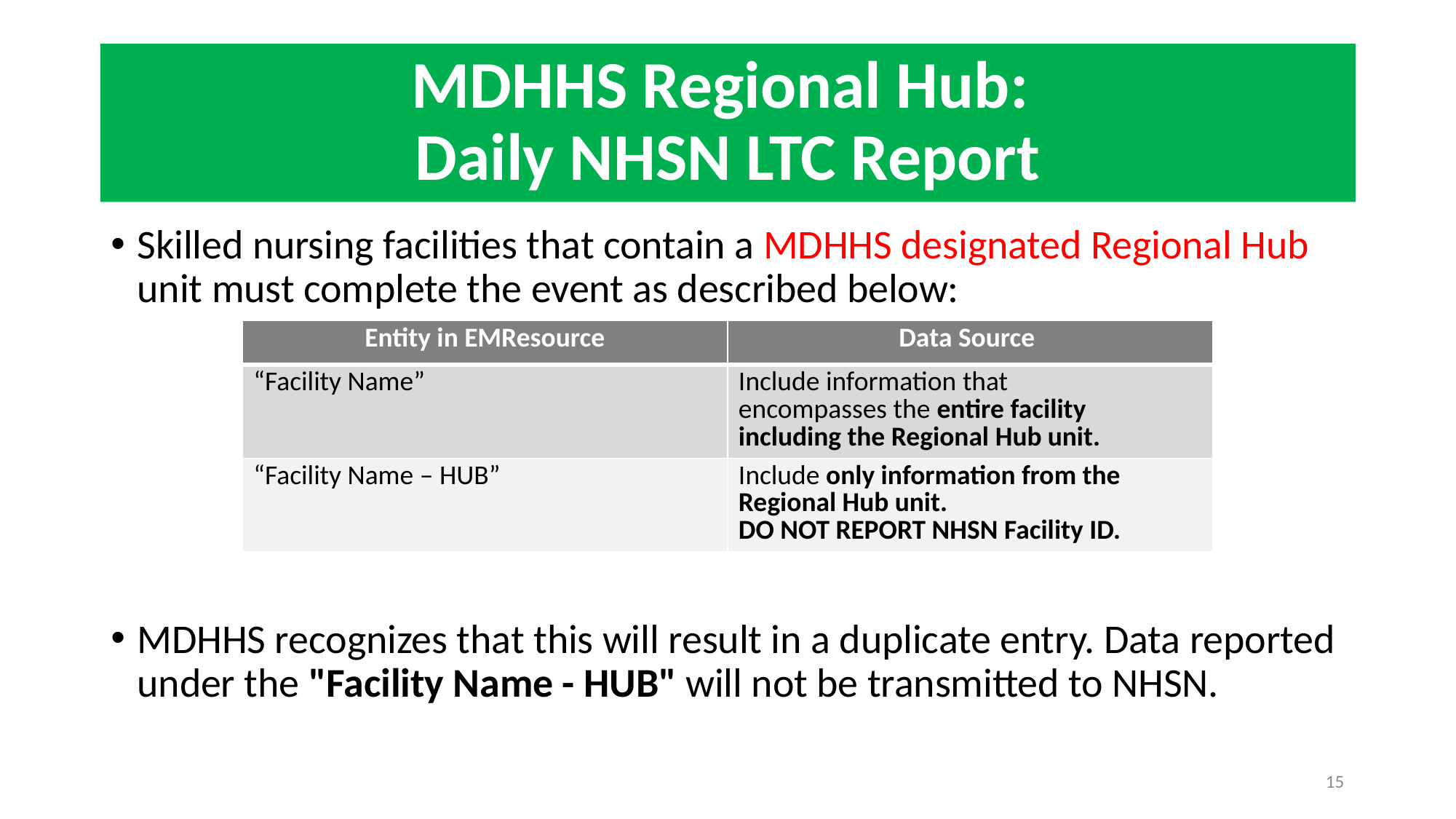

# MDHHS Regional Hub: Daily NHSN LTC Report
Skilled nursing facilities that contain a MDHHS designated Regional Hub unit must complete the event as described below:

MDHHS recognizes that this will result in a duplicate entry. Data reported under the "Facility Name - HUB" will not be transmitted to NHSN.

| Entity in EMResource | Data Source |
| --- | --- |
| “Facility Name” | Include information that encompasses the entire facility including the Regional Hub unit. |
| “Facility Name – HUB” | Include only information from the Regional Hub unit. DO NOT REPORT NHSN Facility ID. |
15